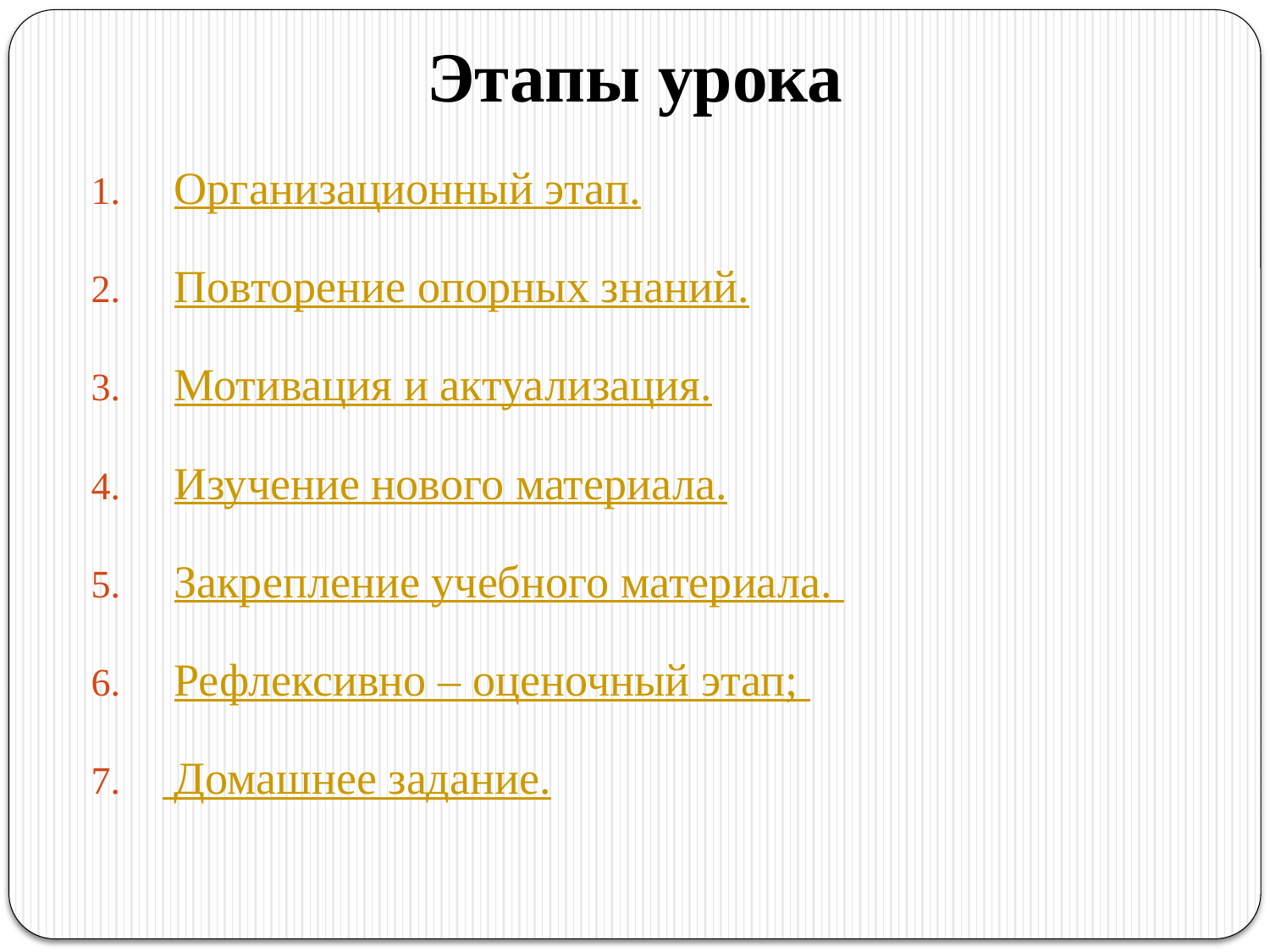

# Этапы урока
 Организационный этап.
 Повторение опорных знаний.
 Мотивация и актуализация.
 Изучение нового материала.
 Закрепление учебного материала.
 Рефлексивно – оценочный этап;
 Домашнее задание.